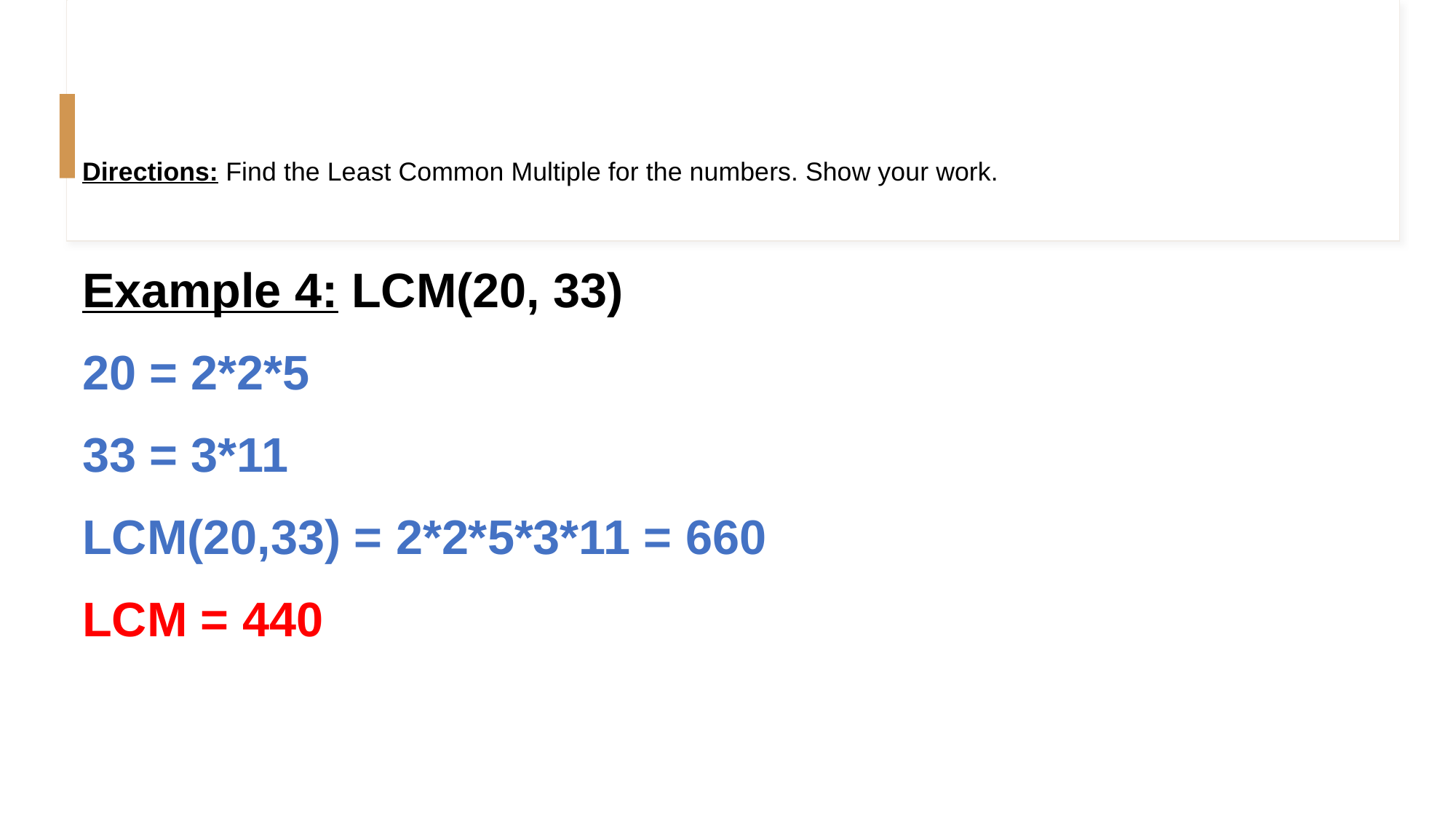

# Directions: Find the Least Common Multiple for the numbers. Show your work.
Example 4: LCM(20, 33)
20 = 2*2*5
33 = 3*11
LCM(20,33) = 2*2*5*3*11 = 660
LCM = 440